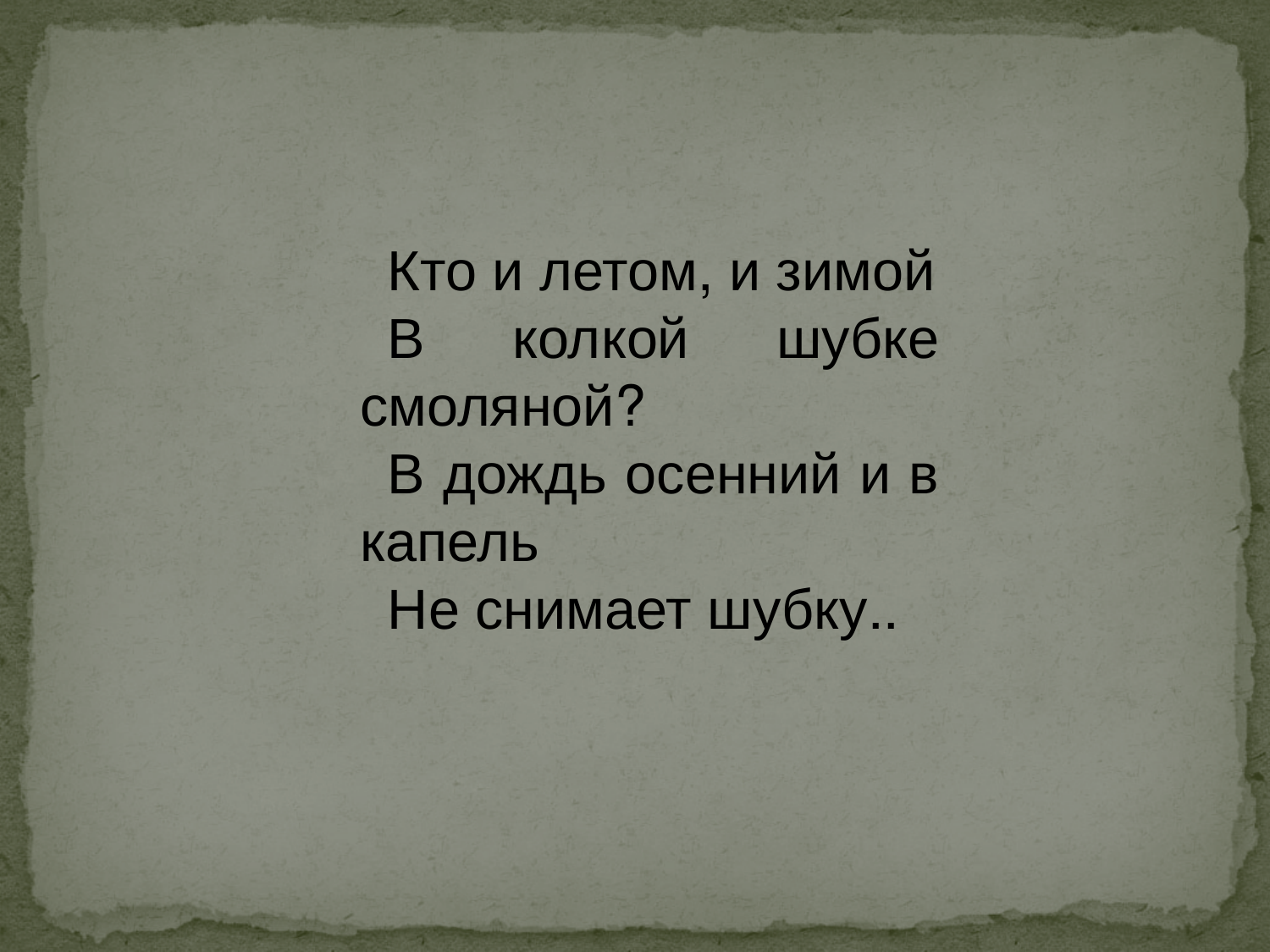

Кто и летом, и зимой
В колкой шубке смоляной?
В дождь осенний и в капель
Не снимает шубку..